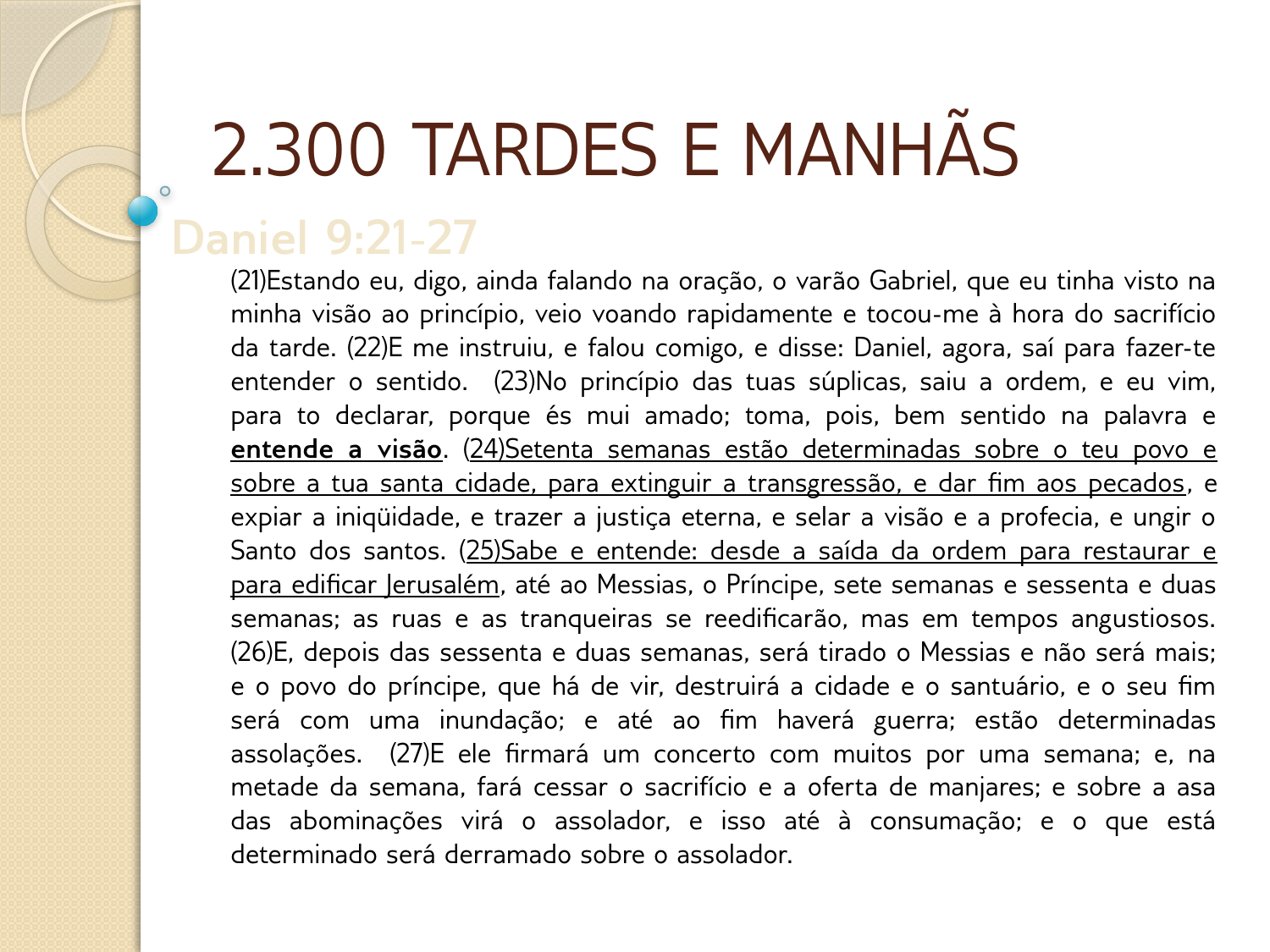

2.300 TARDES E MANHÃS
Daniel 9:21-27
(21)Estando eu, digo, ainda falando na oração, o varão Gabriel, que eu tinha visto na minha visão ao princípio, veio voando rapidamente e tocou-me à hora do sacrifício da tarde. (22)E me instruiu, e falou comigo, e disse: Daniel, agora, saí para fazer-te entender o sentido.  (23)No princípio das tuas súplicas, saiu a ordem, e eu vim, para to declarar, porque és mui amado; toma, pois, bem sentido na palavra e entende a visão. (24)Setenta semanas estão determinadas sobre o teu povo e sobre a tua santa cidade, para extinguir a transgressão, e dar fim aos pecados, e expiar a iniqüidade, e trazer a justiça eterna, e selar a visão e a profecia, e ungir o Santo dos santos. (25)Sabe e entende: desde a saída da ordem para restaurar e para edificar Jerusalém, até ao Messias, o Príncipe, sete semanas e sessenta e duas semanas; as ruas e as tranqueiras se reedificarão, mas em tempos angustiosos. (26)E, depois das sessenta e duas semanas, será tirado o Messias e não será mais; e o povo do príncipe, que há de vir, destruirá a cidade e o santuário, e o seu fim será com uma inundação; e até ao fim haverá guerra; estão determinadas assolações.  (27)E ele firmará um concerto com muitos por uma semana; e, na metade da semana, fará cessar o sacrifício e a oferta de manjares; e sobre a asa das abominações virá o assolador, e isso até à consumação; e o que está determinado será derramado sobre o assolador.